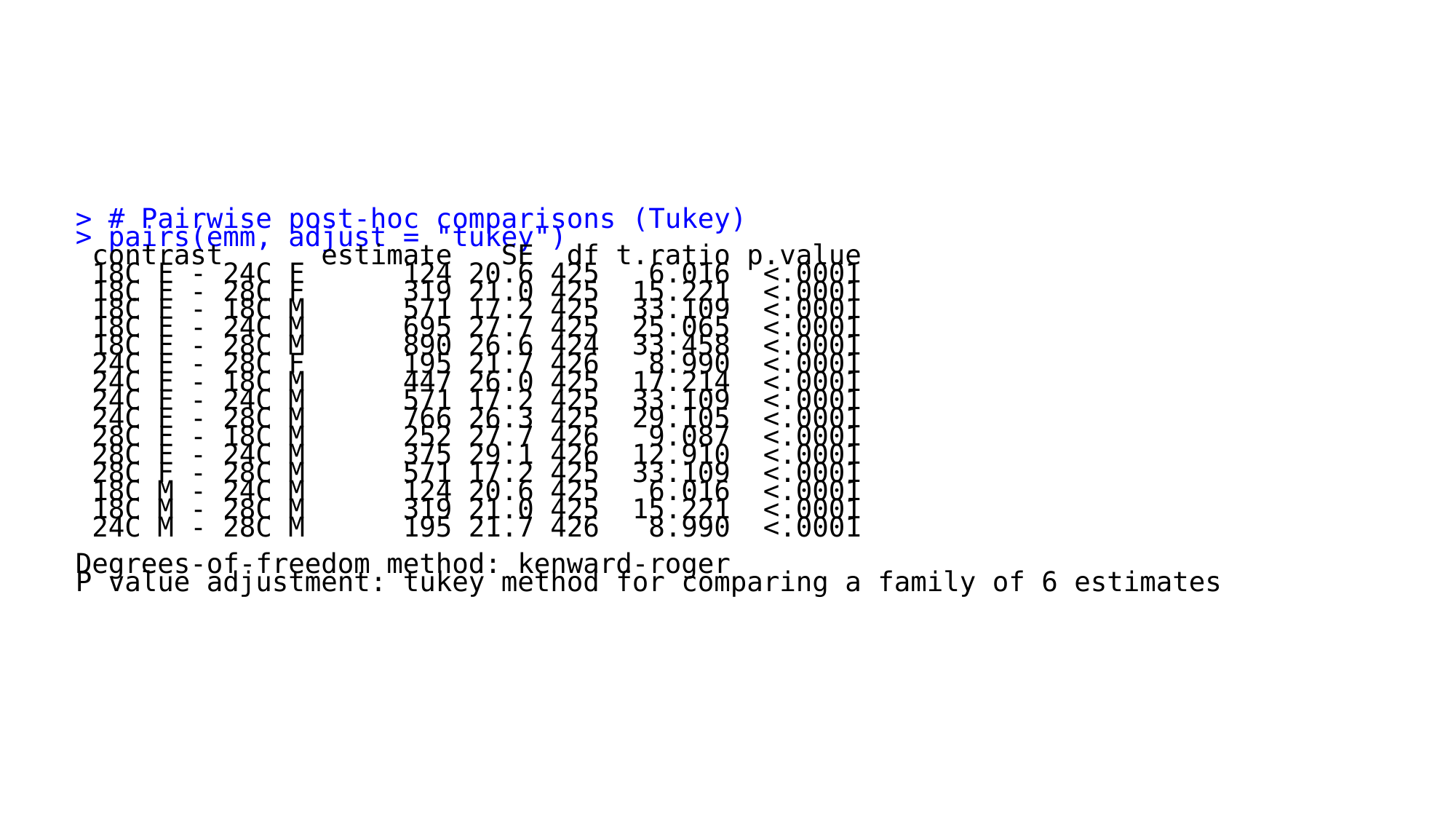

> # Pairwise post-hoc comparisons (Tukey)
> pairs(emm, adjust = "tukey")
 contrast      estimate   SE  df t.ratio p.value
 18C F - 24C F      124 20.6 425   6.016  <.0001
 18C F - 28C F      319 21.0 425  15.221  <.0001
 18C F - 18C M      571 17.2 425  33.109  <.0001
 18C F - 24C M      695 27.7 425  25.065  <.0001
 18C F - 28C M      890 26.6 424  33.458  <.0001
 24C F - 28C F      195 21.7 426   8.990  <.0001
 24C F - 18C M      447 26.0 425  17.214  <.0001
 24C F - 24C M      571 17.2 425  33.109  <.0001
 24C F - 28C M      766 26.3 425  29.105  <.0001
 28C F - 18C M      252 27.7 426   9.087  <.0001
 28C F - 24C M      375 29.1 426  12.910  <.0001
 28C F - 28C M      571 17.2 425  33.109  <.0001
 18C M - 24C M      124 20.6 425   6.016  <.0001
 18C M - 28C M      319 21.0 425  15.221  <.0001
 24C M - 28C M      195 21.7 426   8.990  <.0001

Degrees-of-freedom method: kenward-roger
P value adjustment: tukey method for comparing a family of 6 estimates